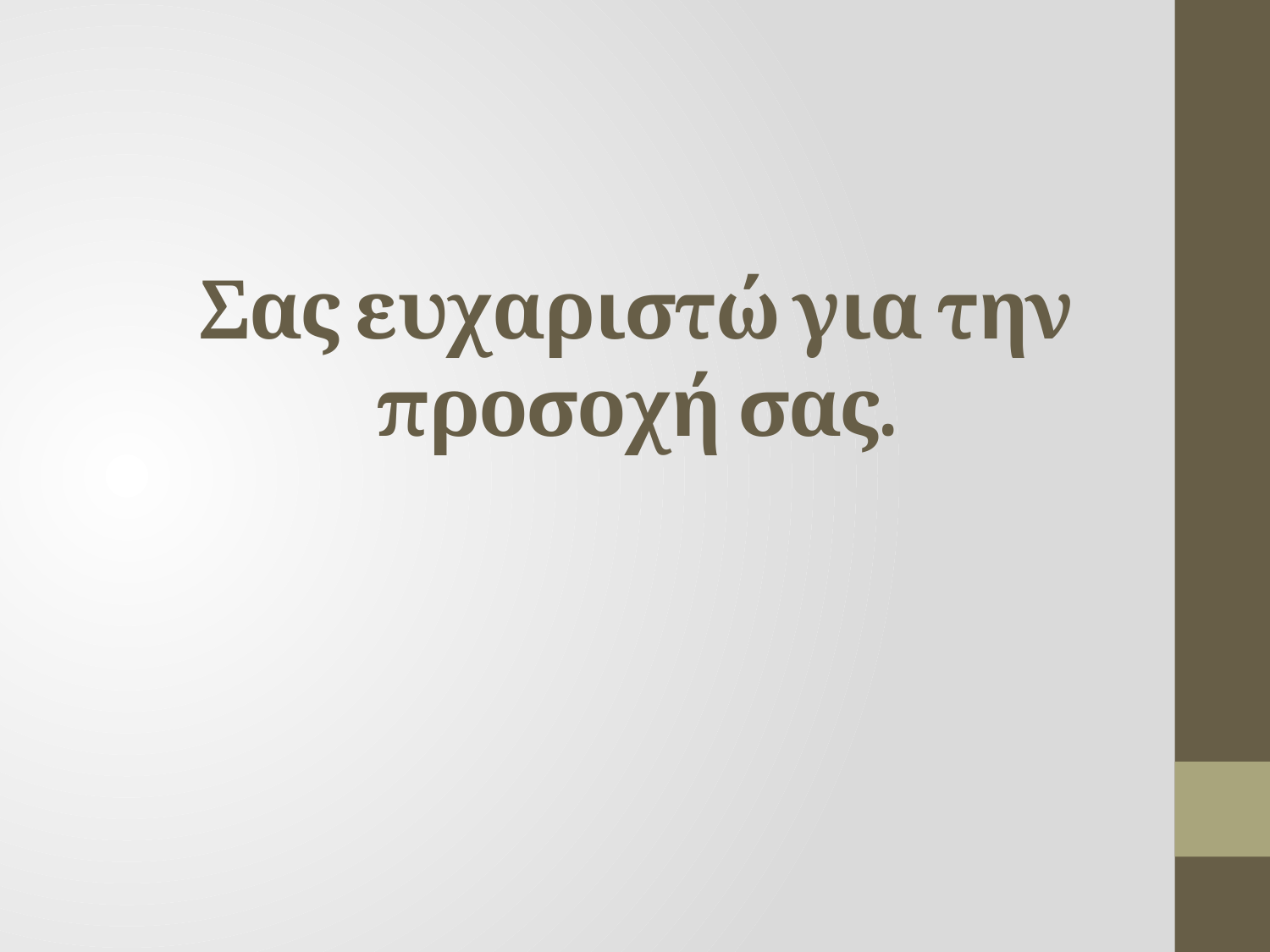

# Σας ευχαριστώ για την προσοχή σας.